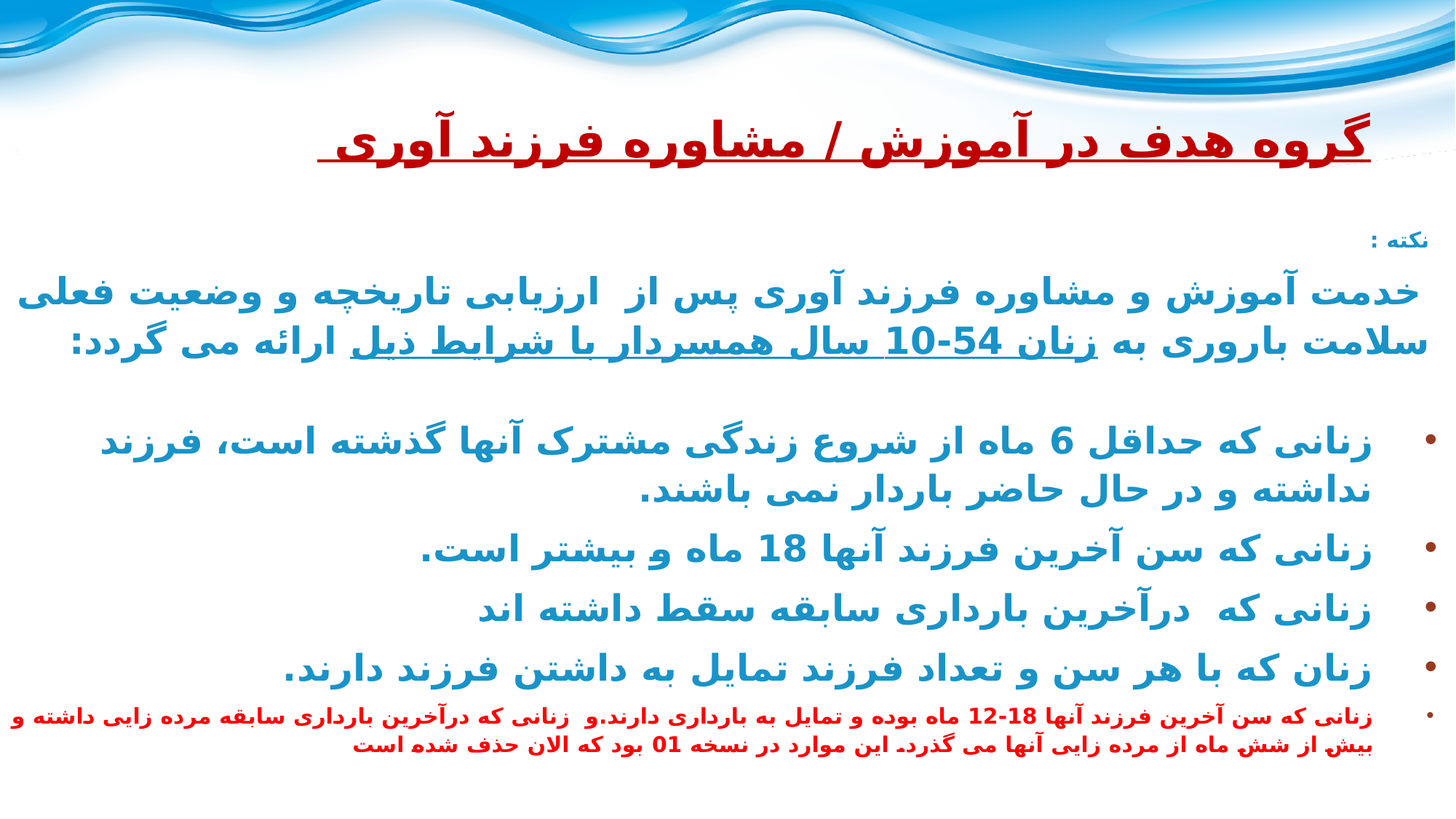

# گروه هدف در آموزش / مشاوره فرزند آوری
نکته :
 خدمت آموزش و مشاوره فرزند آوری پس از  ارزیابی تاریخچه و وضعیت فعلی سلامت باروری به زنان 54-10 سال همسردار با شرایط ذیل ارائه می گردد:

زنانی که حداقل 6 ماه از شروع زندگی مشترک آنها گذشته است، فرزند نداشته و در حال حاضر باردار نمی باشند.
زنانی که سن آخرین فرزند آنها 18 ماه و بیشتر است.
زنانی که  درآخرین بارداری سابقه سقط داشته اند
زنان که با هر سن و تعداد فرزند تمایل به داشتن فرزند دارند.
زنانی که سن آخرین فرزند آنها 18-12 ماه بوده و تمایل به بارداری دارند.و  زنانی که درآخرین بارداری سابقه مرده زایی داشته و بیش از شش ماه از مرده زایی آنها می گذرد. این موارد در نسخه 01 بود که الان حذف شده است